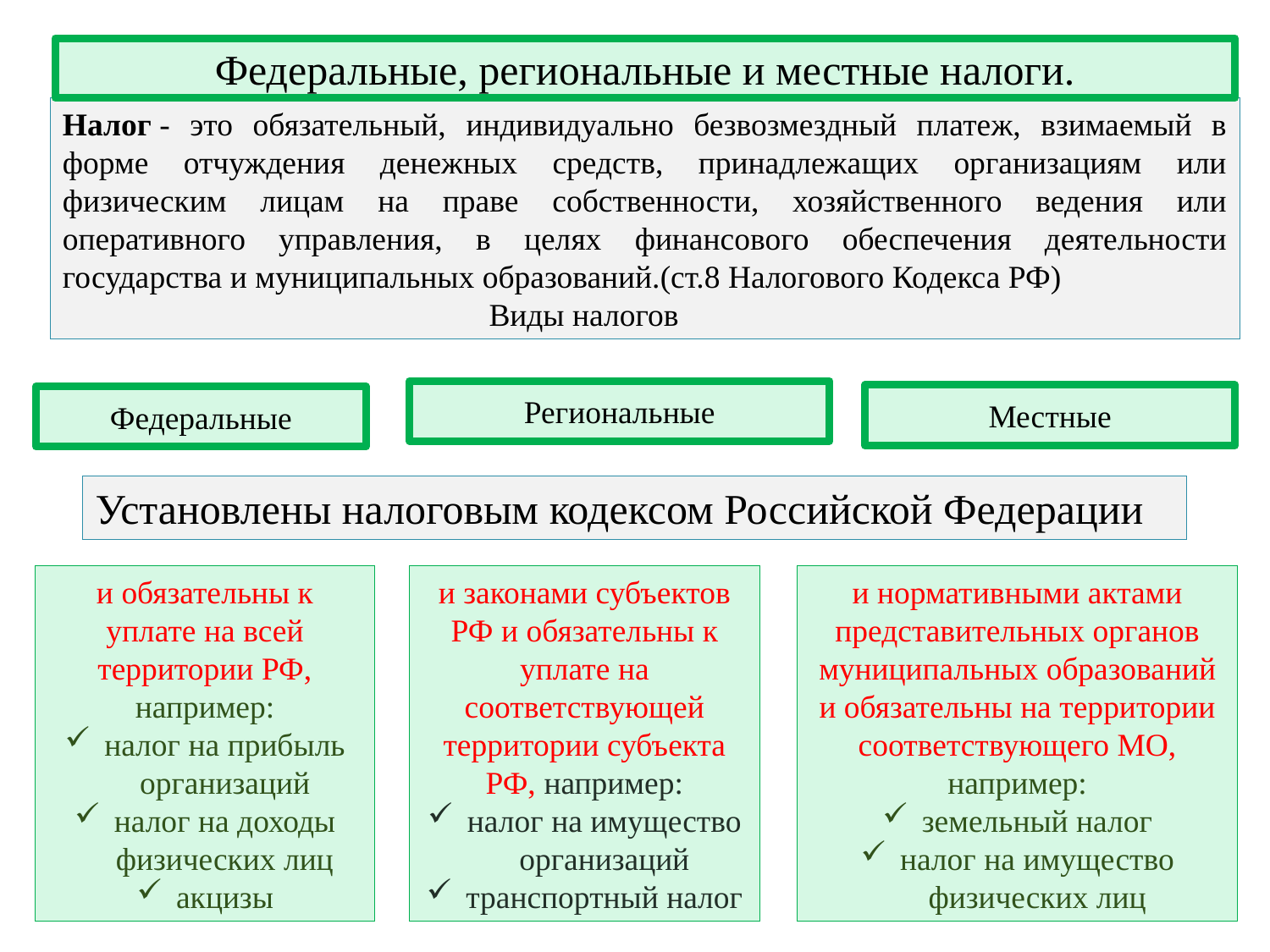

Федеральные, региональные и местные налоги.
Налог - это обязательный, индивидуально безвозмездный платеж, взимаемый в форме отчуждения денежных средств, принадлежащих организациям или физическим лицам на праве собственности, хозяйственного ведения или оперативного управления, в целях финансового обеспечения деятельности государства и муниципальных образований.(ст.8 Налогового Кодекса РФ)
                                                     Виды налогов
Региональные
Местные
Федеральные
Установлены налоговым кодексом Российской Федерации
и законами субъектов РФ и обязательны к уплате на соответствующей территории субъекта РФ, например:
налог на имущество организаций
транспортный налог
и нормативными актами представительных органов муниципальных образований и обязательны на территории соответствующего МО, например:
земельный налог
налог на имущество физических лиц
и обязательны к уплате на всей территории РФ,
например:
налог на прибыль организаций
налог на доходы физических лиц
акцизы